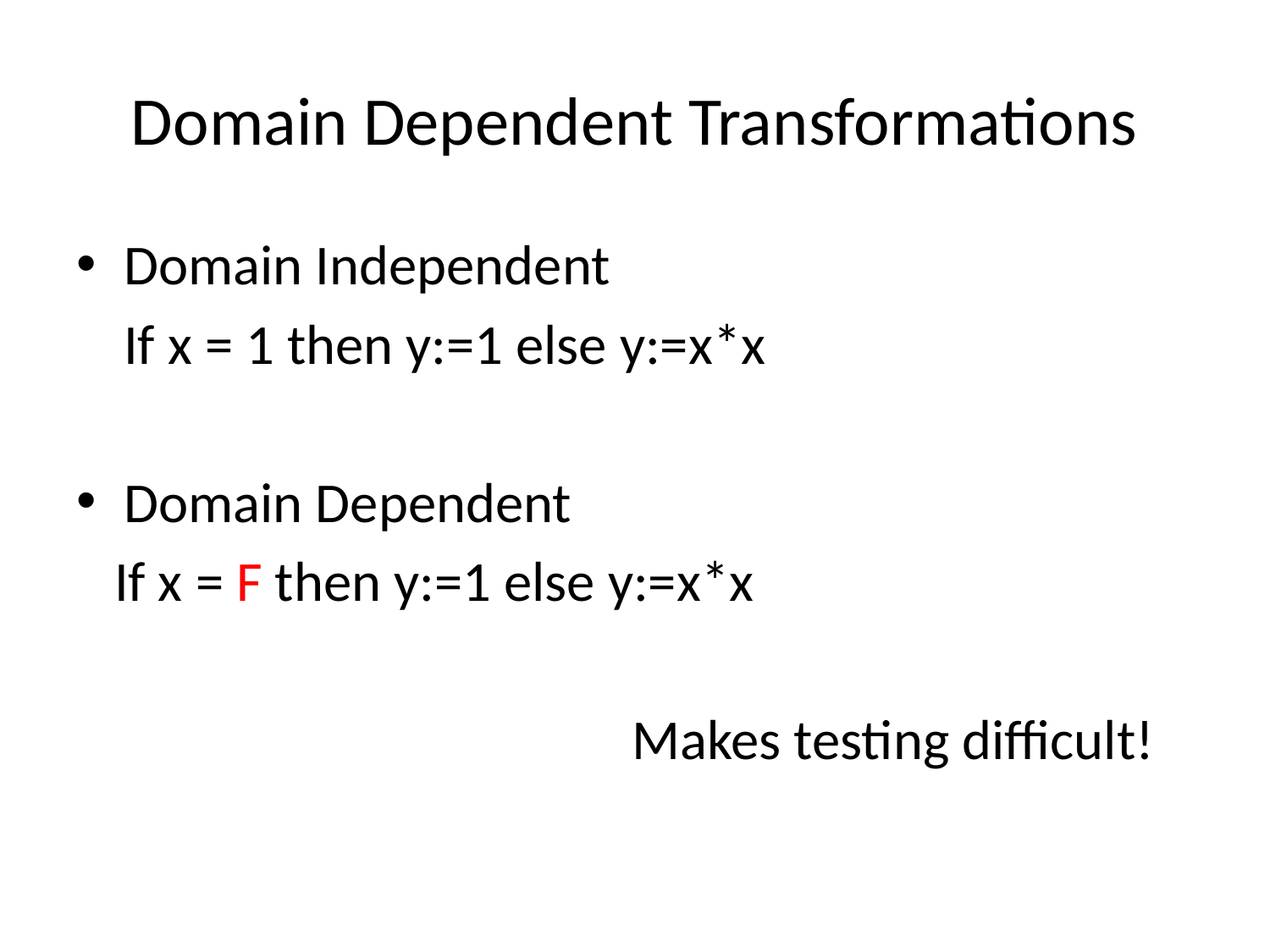

# Domain Dependent Transformations
Domain Independent
	If x = 1 then y:=1 else y:=x*x

Domain Dependent
   If x = F then y:=1 else y:=x*x

					Makes testing difficult!